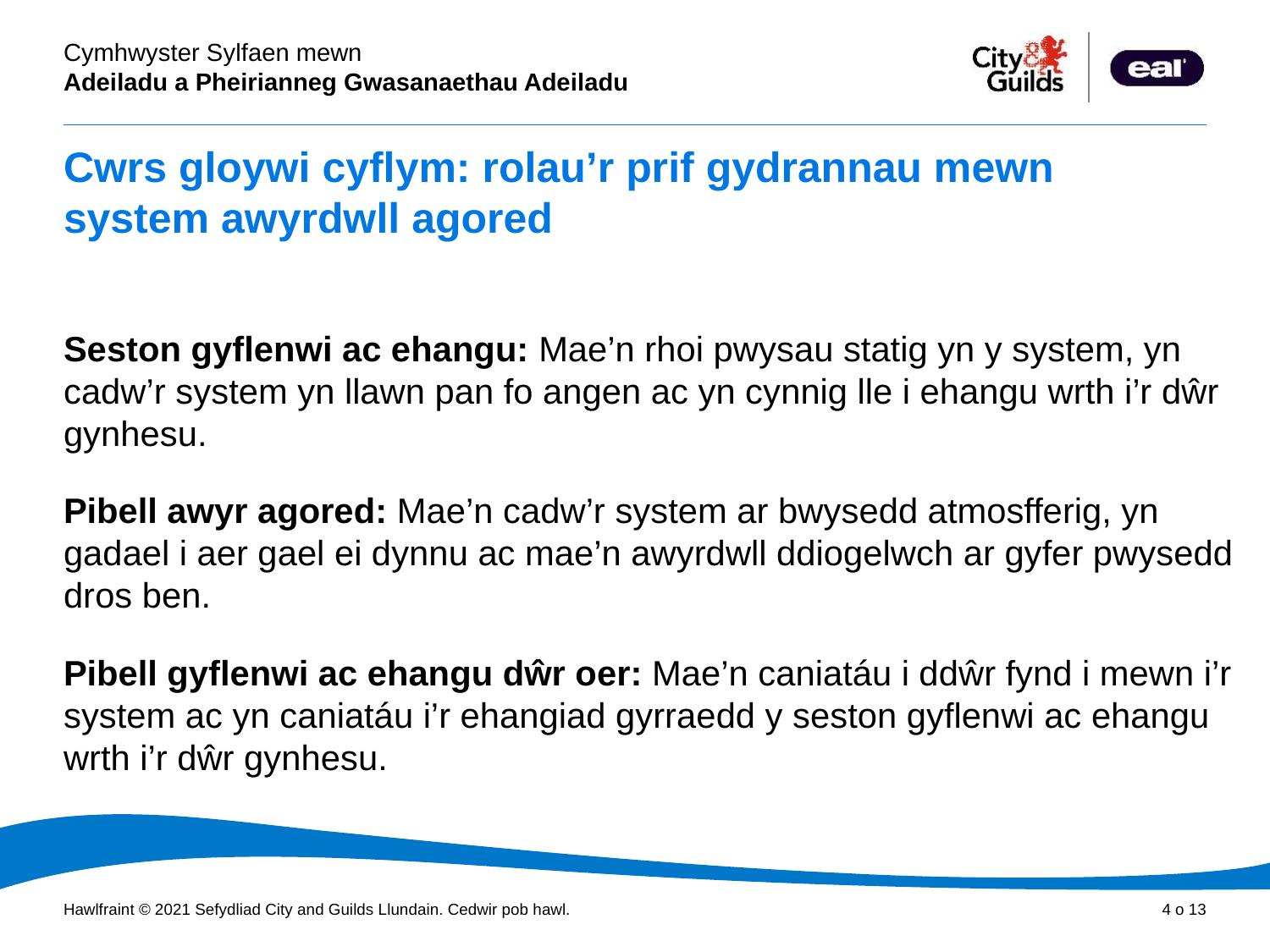

# Cwrs gloywi cyflym: rolau’r prif gydrannau mewn system awyrdwll agored
Seston gyflenwi ac ehangu: Mae’n rhoi pwysau statig yn y system, yn cadw’r system yn llawn pan fo angen ac yn cynnig lle i ehangu wrth i’r dŵr gynhesu.
Pibell awyr agored: Mae’n cadw’r system ar bwysedd atmosfferig, yn gadael i aer gael ei dynnu ac mae’n awyrdwll ddiogelwch ar gyfer pwysedd dros ben.
Pibell gyflenwi ac ehangu dŵr oer: Mae’n caniatáu i ddŵr fynd i mewn i’r system ac yn caniatáu i’r ehangiad gyrraedd y seston gyflenwi ac ehangu wrth i’r dŵr gynhesu.